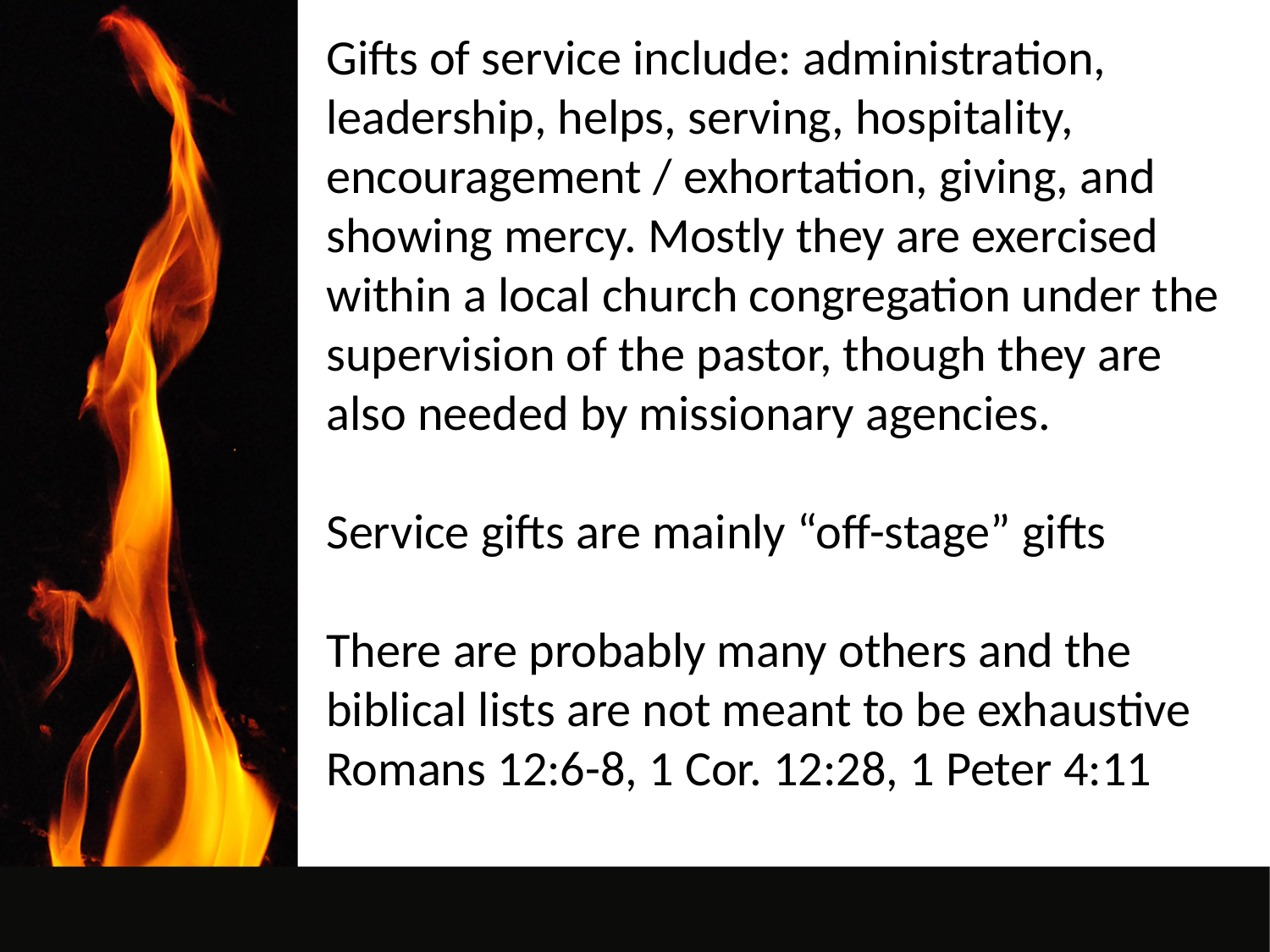

Gifts of service include: administration, leadership, helps, serving, hospitality, encouragement / exhortation, giving, and showing mercy. Mostly they are exercised within a local church congregation under the supervision of the pastor, though they are also needed by missionary agencies.

Service gifts are mainly “off-stage” gifts
There are probably many others and the biblical lists are not meant to be exhaustive
Romans 12:6-8, 1 Cor. 12:28, 1 Peter 4:11